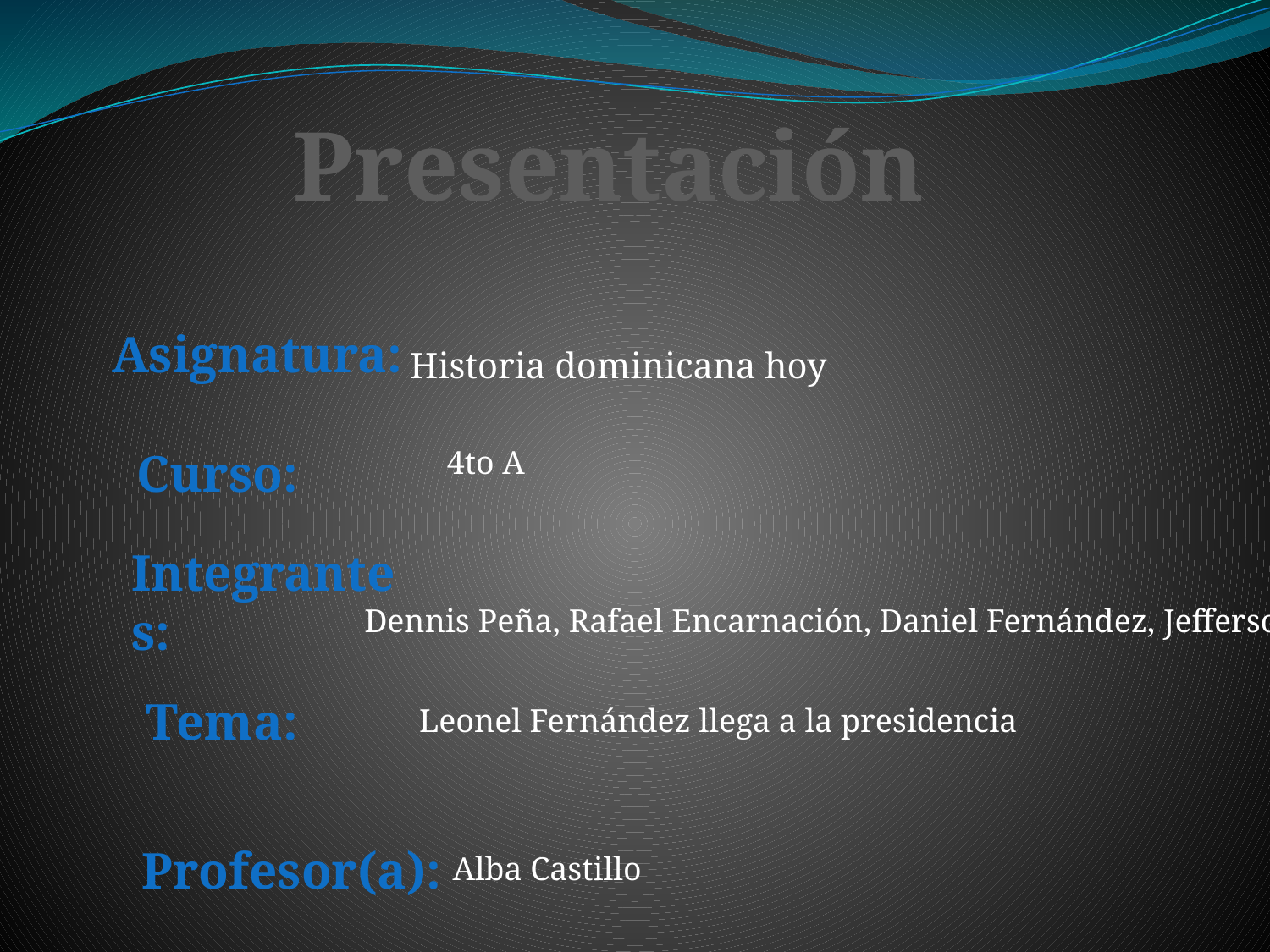

Presentación
Asignatura:
Historia dominicana hoy
Curso:
4to A
Integrantes:

Dennis Peña, Rafael Encarnación, Daniel Fernández, Jefferson
Tema:
Leonel Fernández llega a la presidencia
Profesor(a):
Alba Castillo